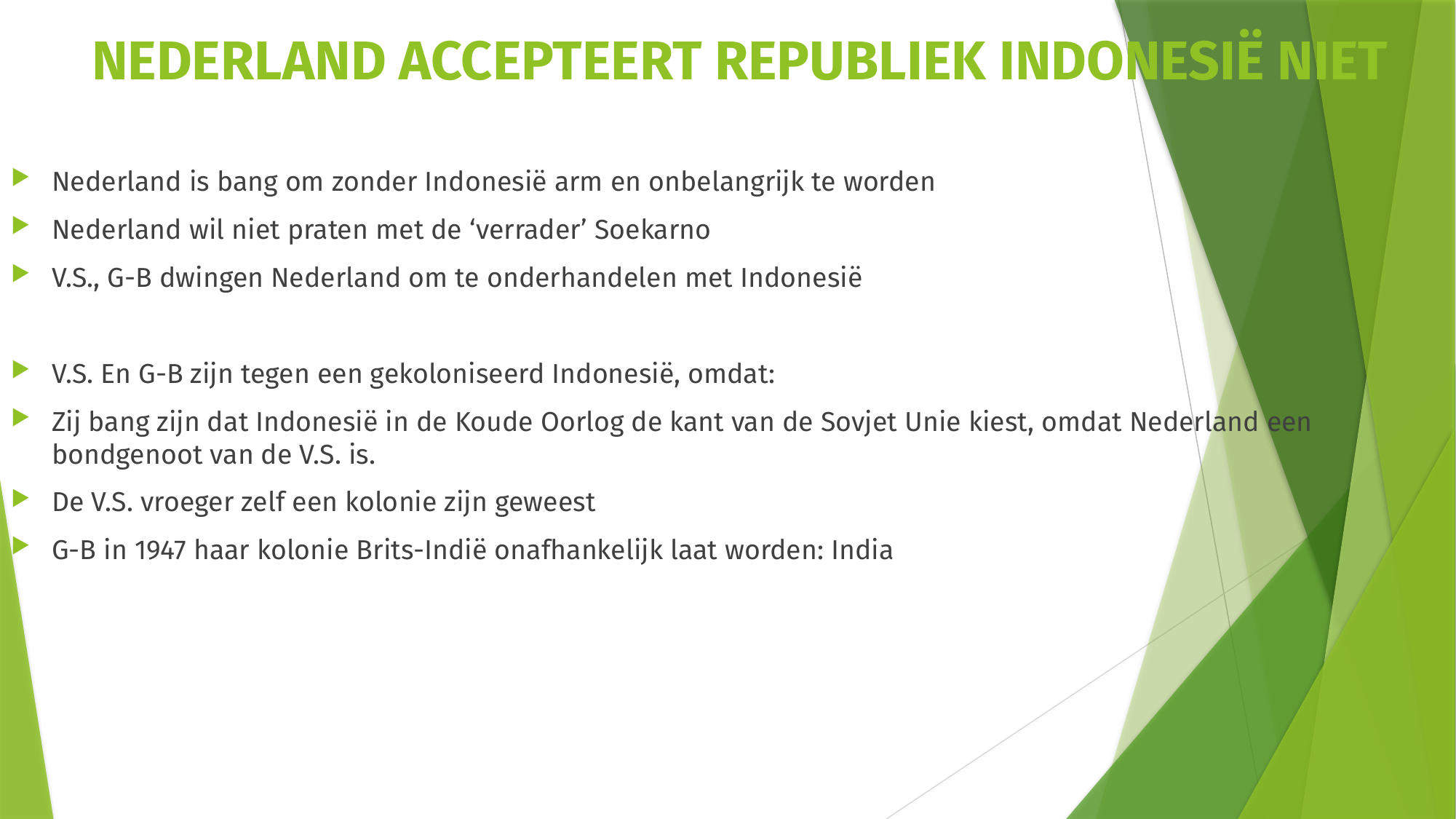

# NEDERLAND ACCEPTEERT REPUBLIEK INDONESIË NIET
Nederland is bang om zonder Indonesië arm en onbelangrijk te worden
Nederland wil niet praten met de ‘verrader’ Soekarno
V.S., G-B dwingen Nederland om te onderhandelen met Indonesië

V.S. En G-B zijn tegen een gekoloniseerd Indonesië, omdat:
Zij bang zijn dat Indonesië in de Koude Oorlog de kant van de Sovjet Unie kiest, omdat Nederland een bondgenoot van de V.S. is.
De V.S. vroeger zelf een kolonie zijn geweest
G-B in 1947 haar kolonie Brits-Indië onafhankelijk laat worden: India